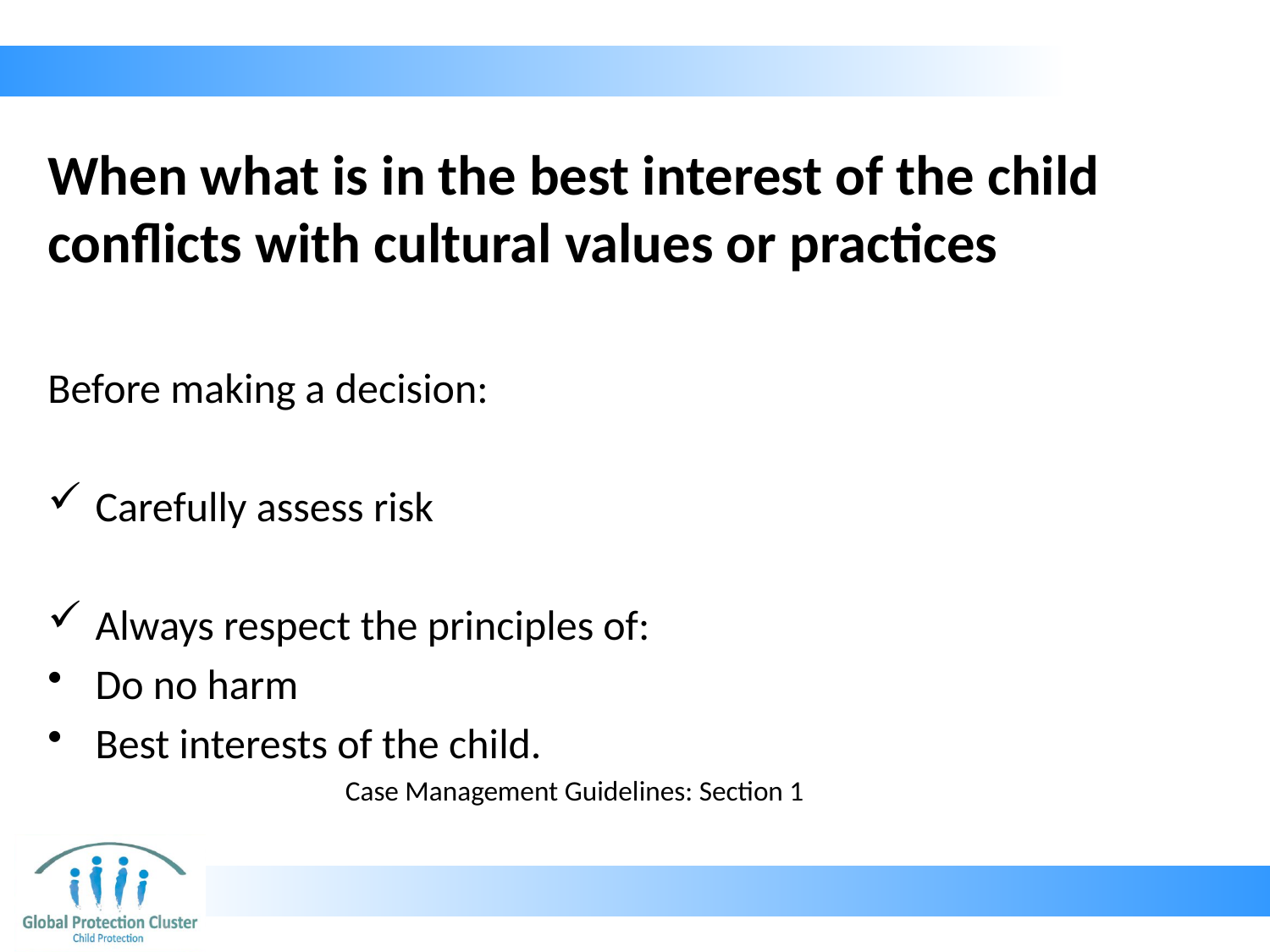

# When what is in the best interest of the child conflicts with cultural values or practices

Before making a decision:

Carefully assess risk

Always respect the principles of:
Do no harm
Best interests of the child.
Case Management Guidelines: Section 1